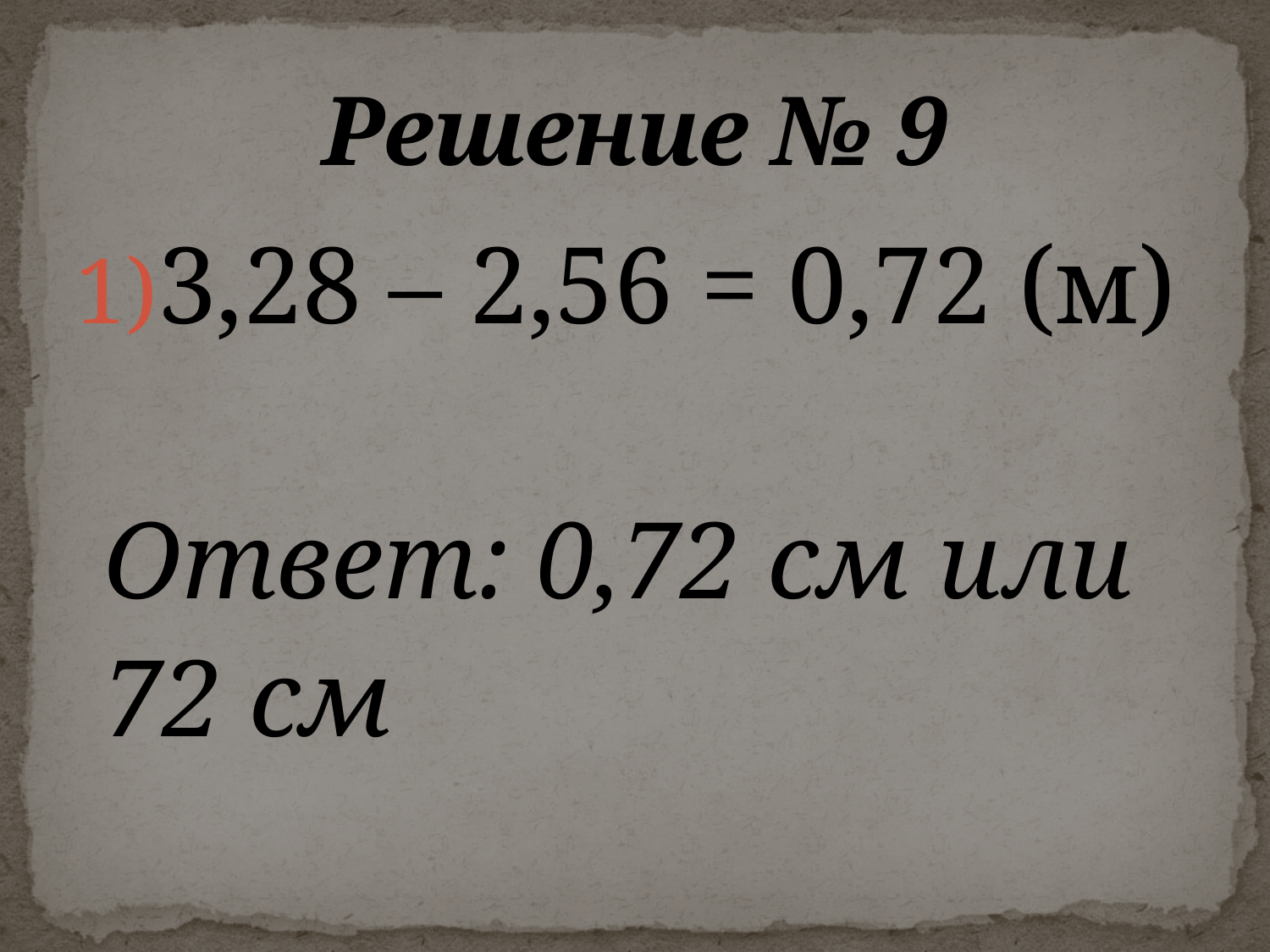

# Решение № 9
3,28 – 2,56 = 0,72 (м)

 Ответ: 0,72 см или
 72 см